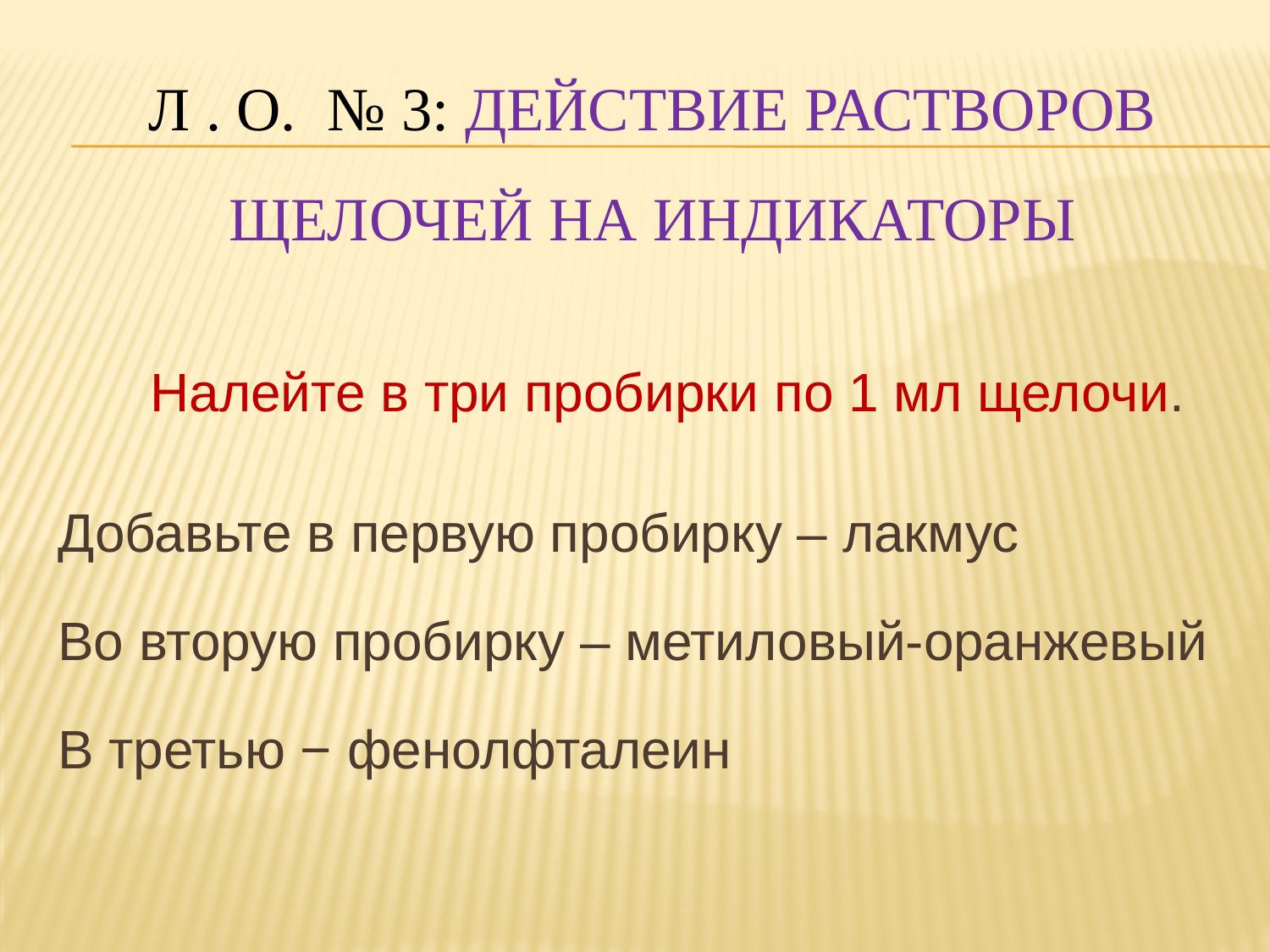

# Л . О.  № 3: действие растворов щелочей на индикаторы
Налейте в три пробирки по 1 мл щелочи.
Добавьте в первую пробирку – лакмус
Во вторую пробирку – метиловый-оранжевый
В третью − фенолфталеин